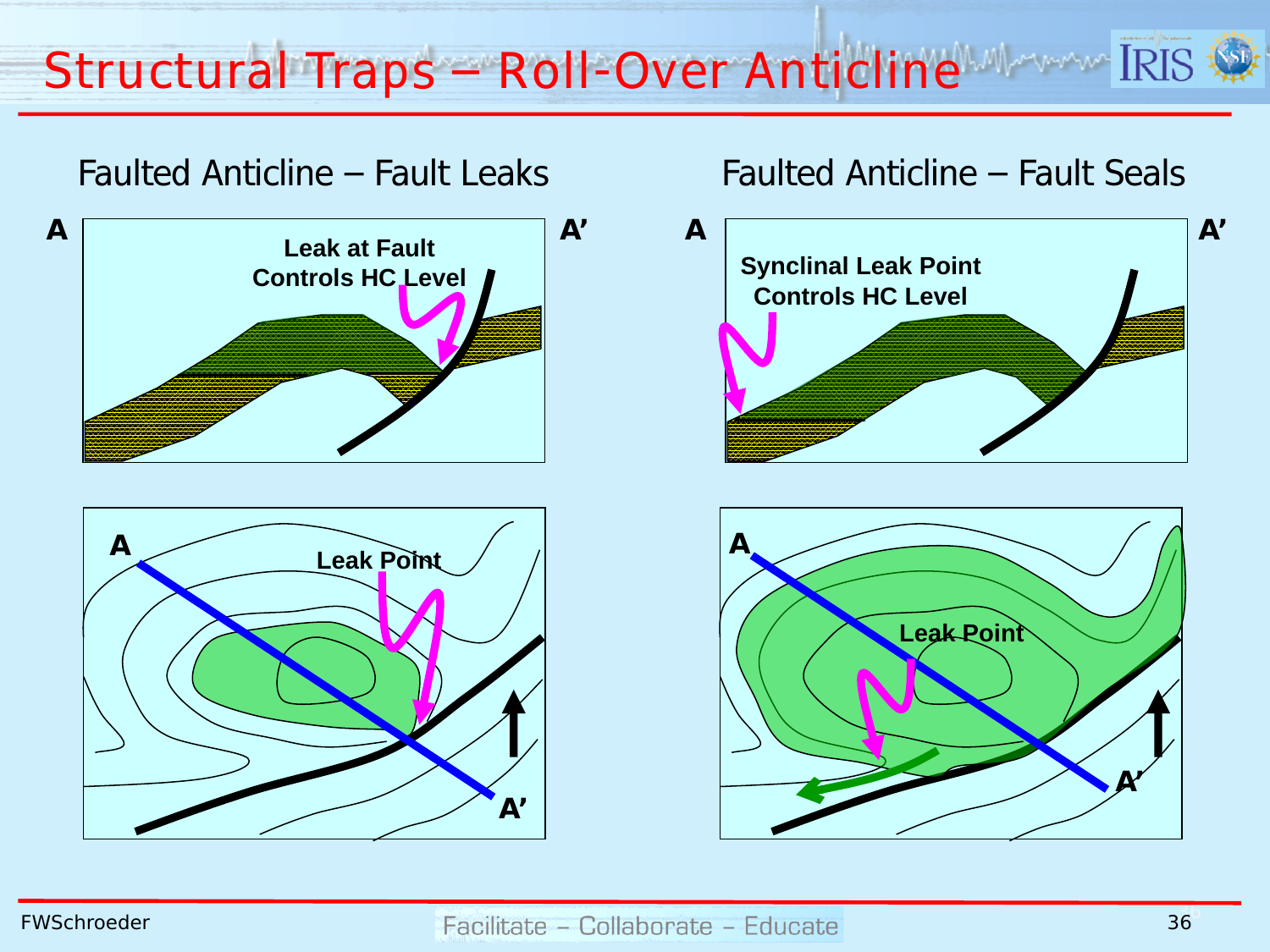

# Structural Traps – Roll-Over Anticline
Faulted Anticline – Fault Leaks
Faulted Anticline – Fault Seals
A
A’
A
A’

Synclinal Leak Point
Controls HC Level

Leak at Fault
Controls HC Level

A

A’

A

A’

Leak Point
Leak Point